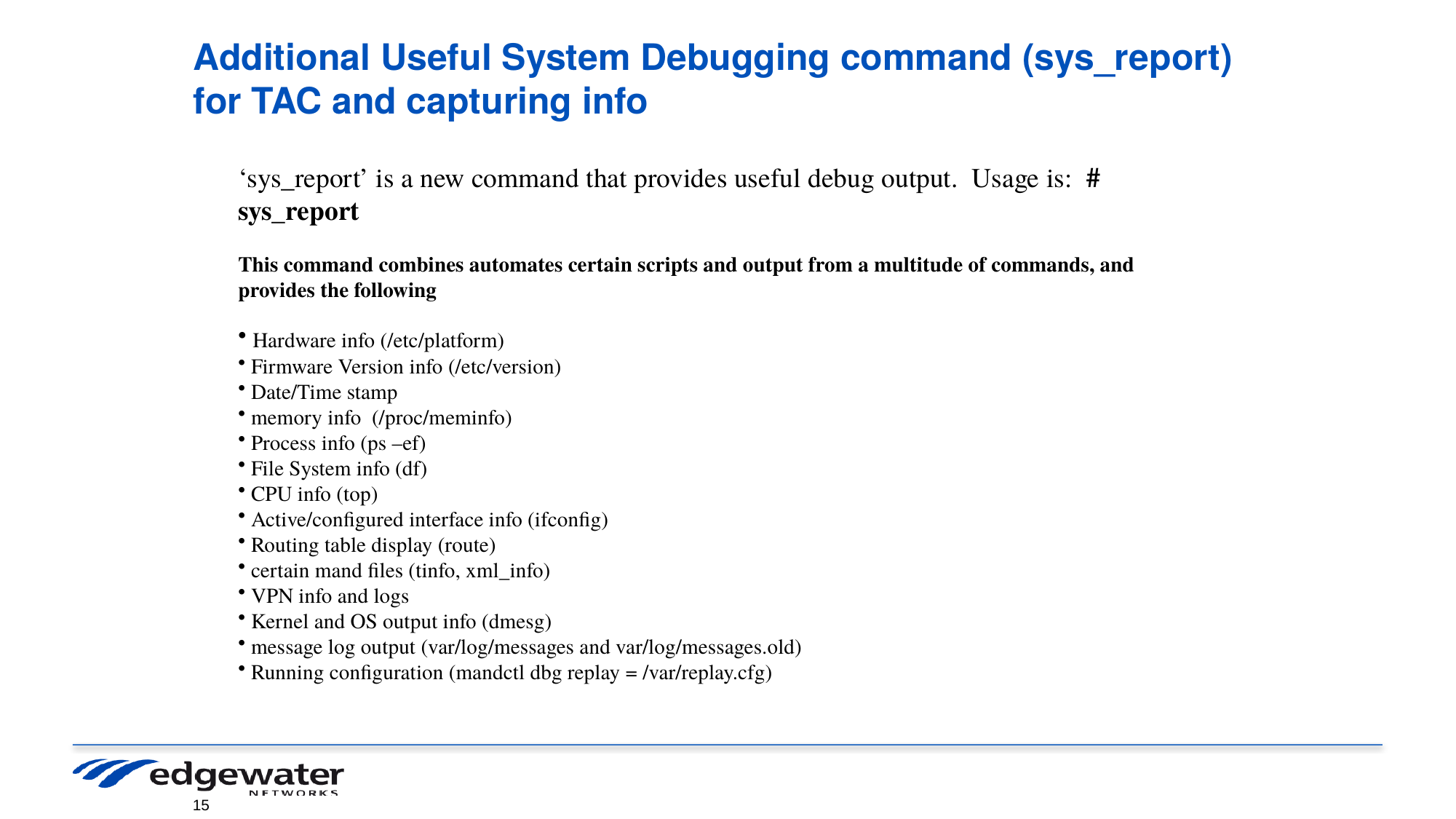

Additional Useful System Debugging command (sys_report) for TAC and capturing info
‘sys_report’ is a new command that provides useful debug output.  Usage is:  # sys_report

This command combines automates certain scripts and output from a multitude of commands, and provides the following
 Hardware info (/etc/platform)
 Firmware Version info (/etc/version)
 Date/Time stamp
 memory info  (/proc/meminfo)
 Process info (ps –ef)
 File System info (df)
 CPU info (top)
 Active/configured interface info (ifconfig)
 Routing table display (route)
 certain mand files (tinfo, xml_info)
 VPN info and logs
 Kernel and OS output info (dmesg)
 message log output (var/log/messages and var/log/messages.old)
 Running configuration (mandctl dbg replay = /var/replay.cfg)

15